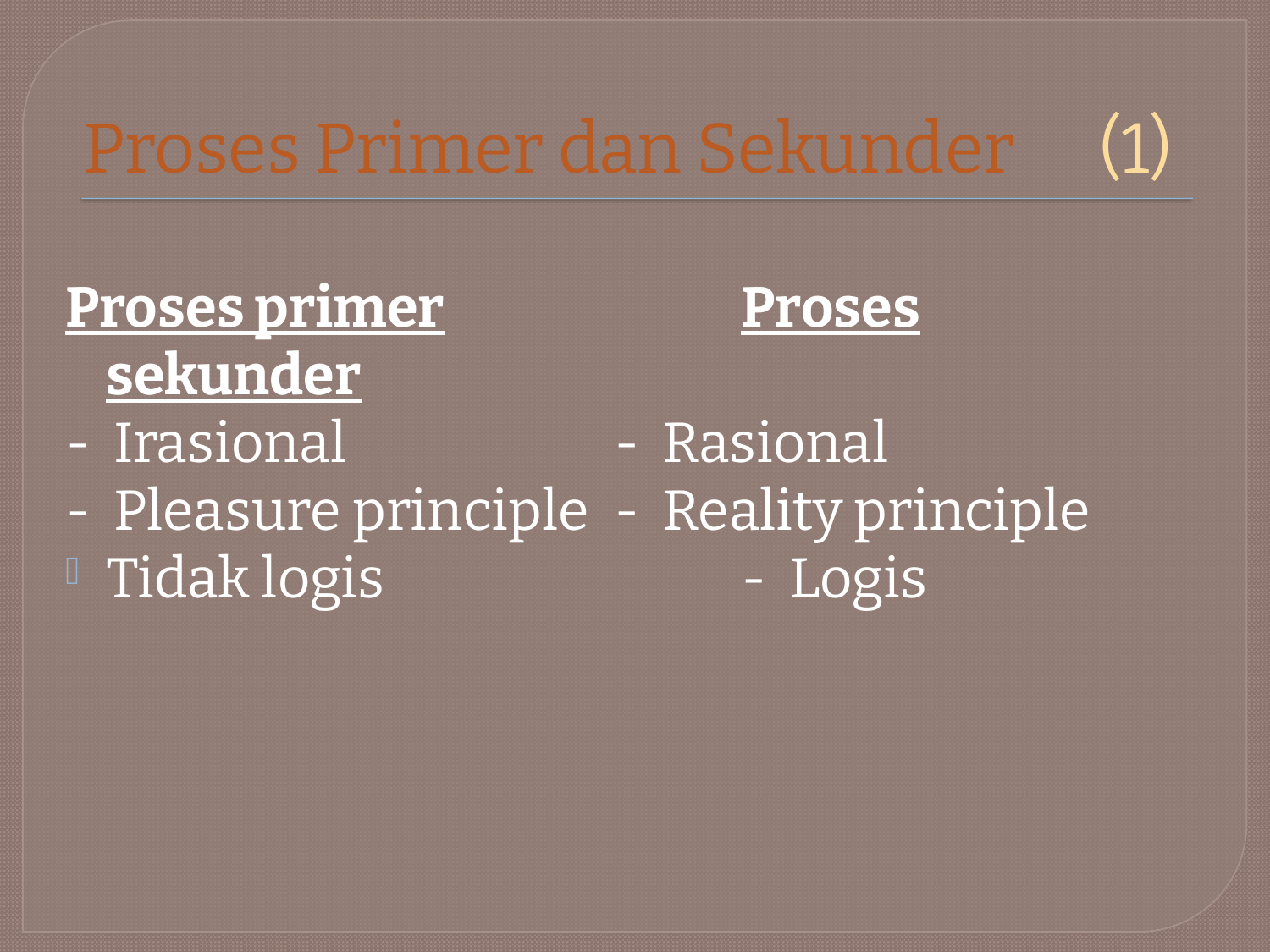

# Proses Primer dan Sekunder	(1)
Proses primer			Proses sekunder
-  Irasional			-  Rasional
-  Pleasure principle	-  Reality principle
Tidak logis			-  Logis